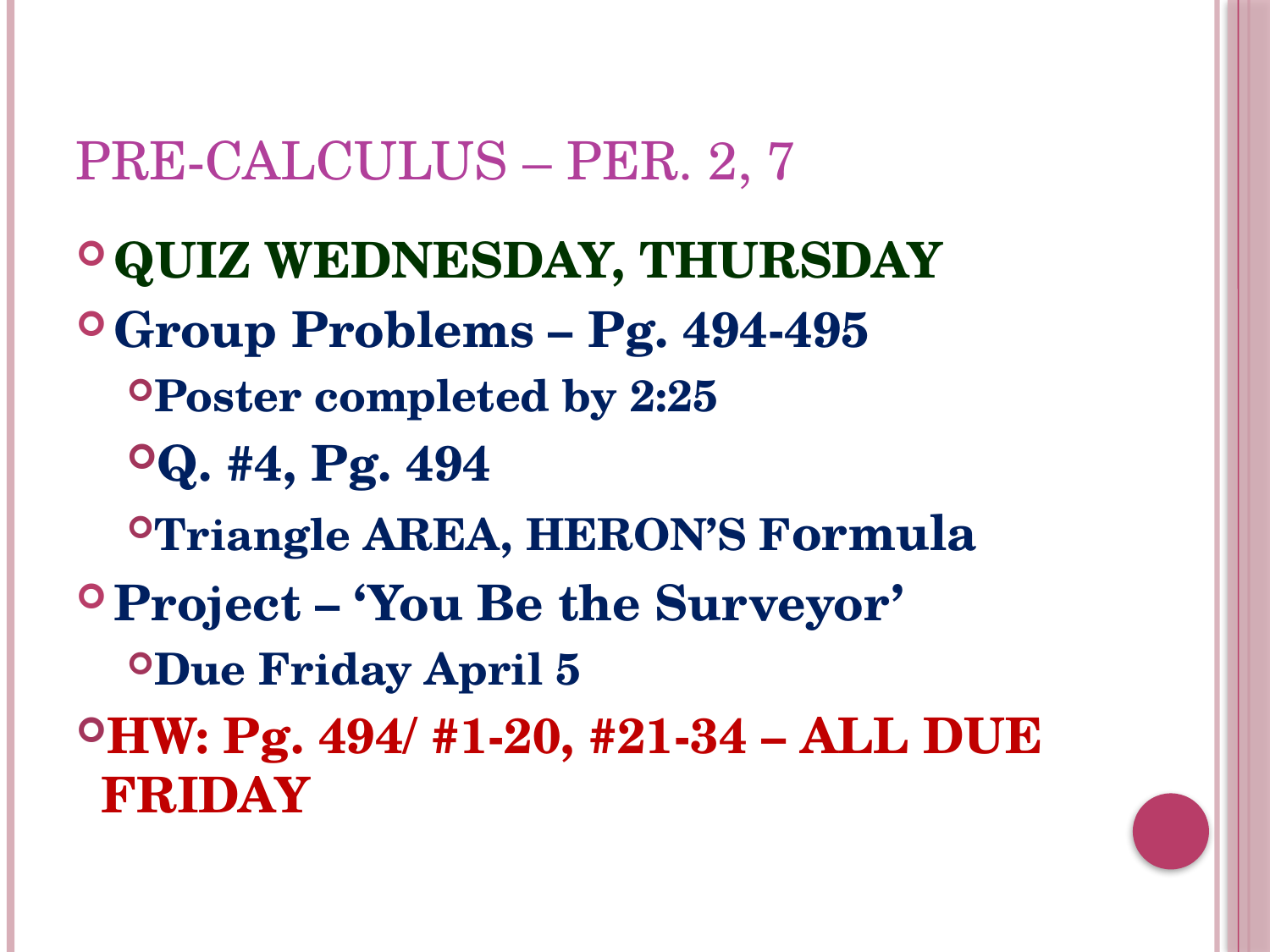

# Pre-Calculus – Per. 2, 7
QUIZ WEDNESDAY, THURSDAY
Group Problems – Pg. 494-495
Poster completed by 2:25
Q. #4, Pg. 494
Triangle AREA, HERON’S Formula
Project – ‘You Be the Surveyor’
Due Friday April 5
HW: Pg. 494/ #1-20, #21-34 – ALL DUE FRIDAY